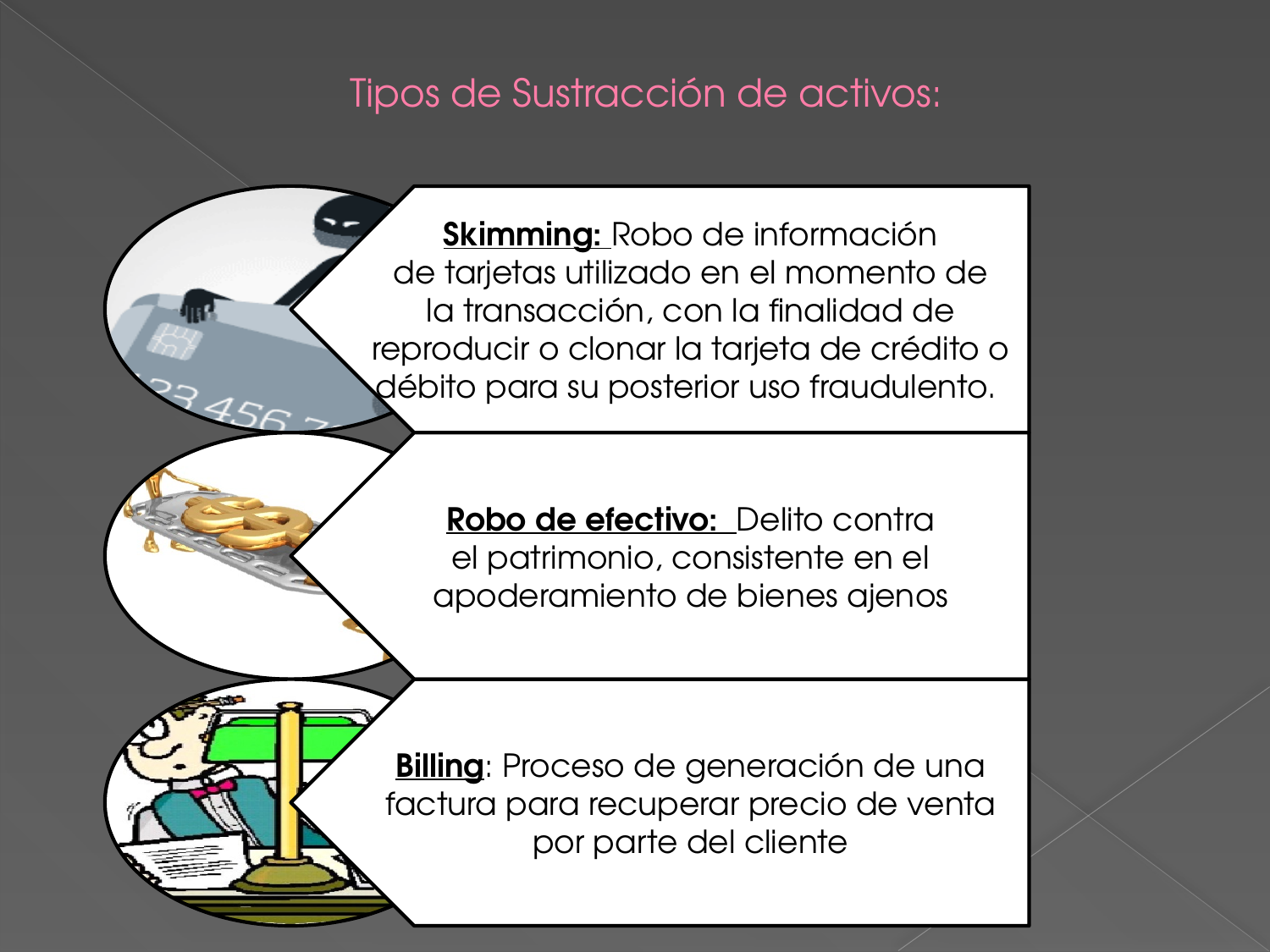

# Tipos de Sustracción de activos:
Skimming: Robo de información de tarjetas utilizado en el momento de la transacción, con la finalidad de reproducir o clonar la tarjeta de crédito o débito para su posterior uso fraudulento.
Robo de efectivo:  Delito contra el patrimonio, consistente en el apoderamiento de bienes ajenos
Billing: Proceso de generación de una factura para recuperar precio de venta por parte del cliente